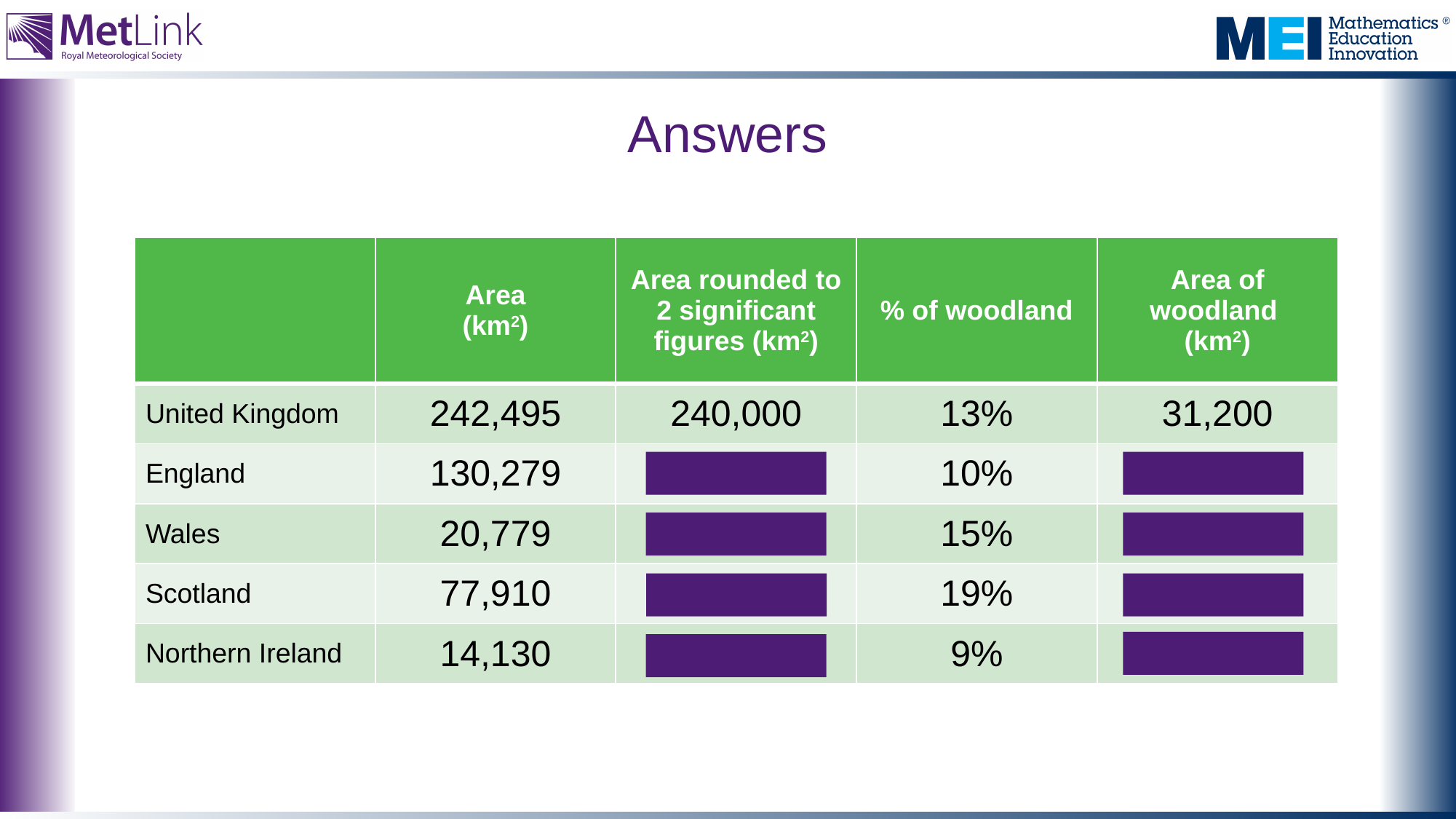

# Answers
|  | Area (km2) | Area rounded to 2 significant figures (km2) | % of woodland | Area of woodland (km2) |
| --- | --- | --- | --- | --- |
| United Kingdom | 242,495 | 240,000 | 13% | 31,200 |
| England | 130,279 | 130,000 | 10% | 13,000 |
| Wales | 20,779 | 21,000 | 15% | 3,150 |
| Scotland | 77,910 | 78,000 | 19% | 14,820 |
| Northern Ireland | 14,130 | 14,000 | 9% | 1,260 |